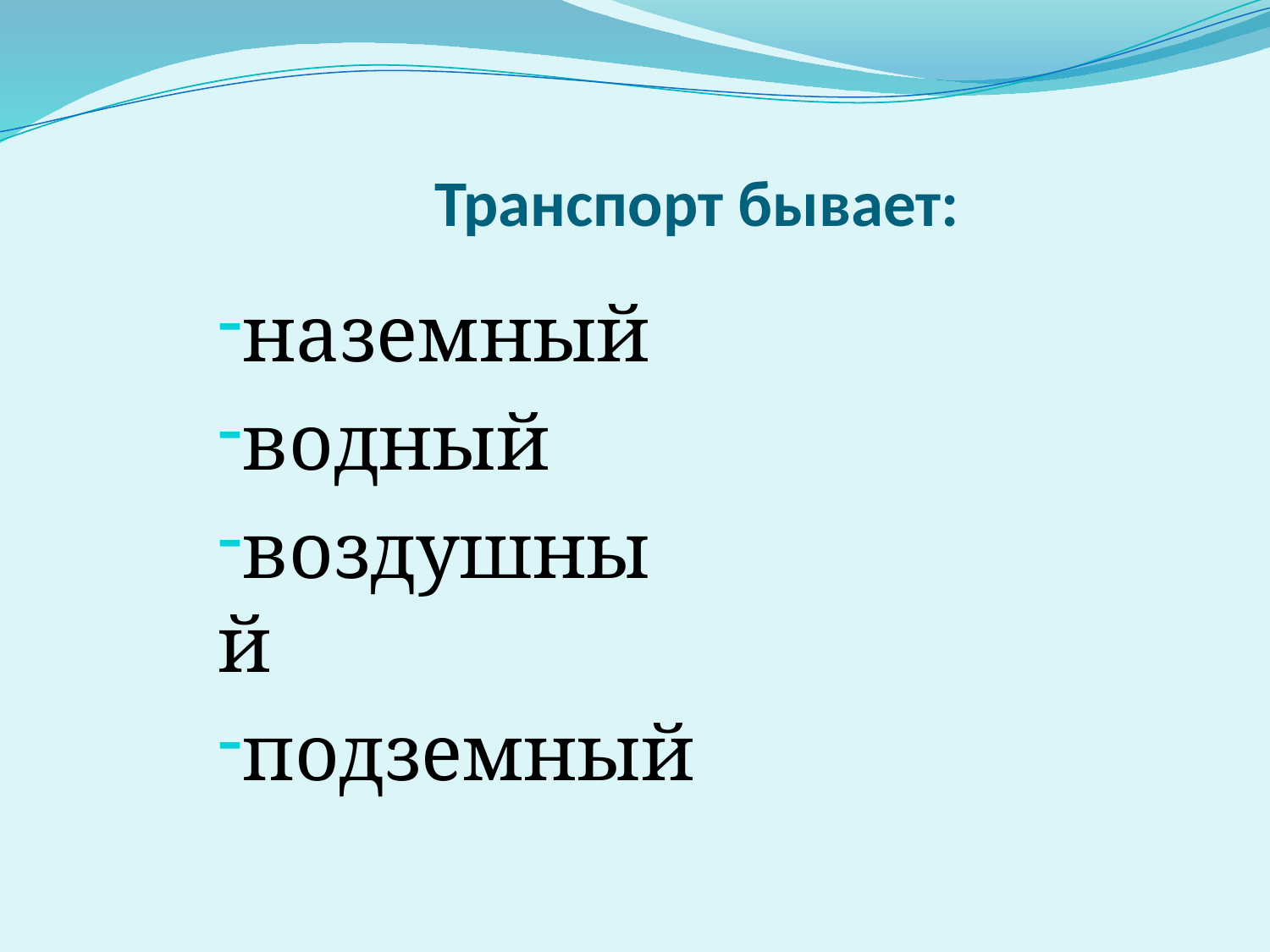

# Транспорт бывает:
наземный
водный
воздушный
подземный